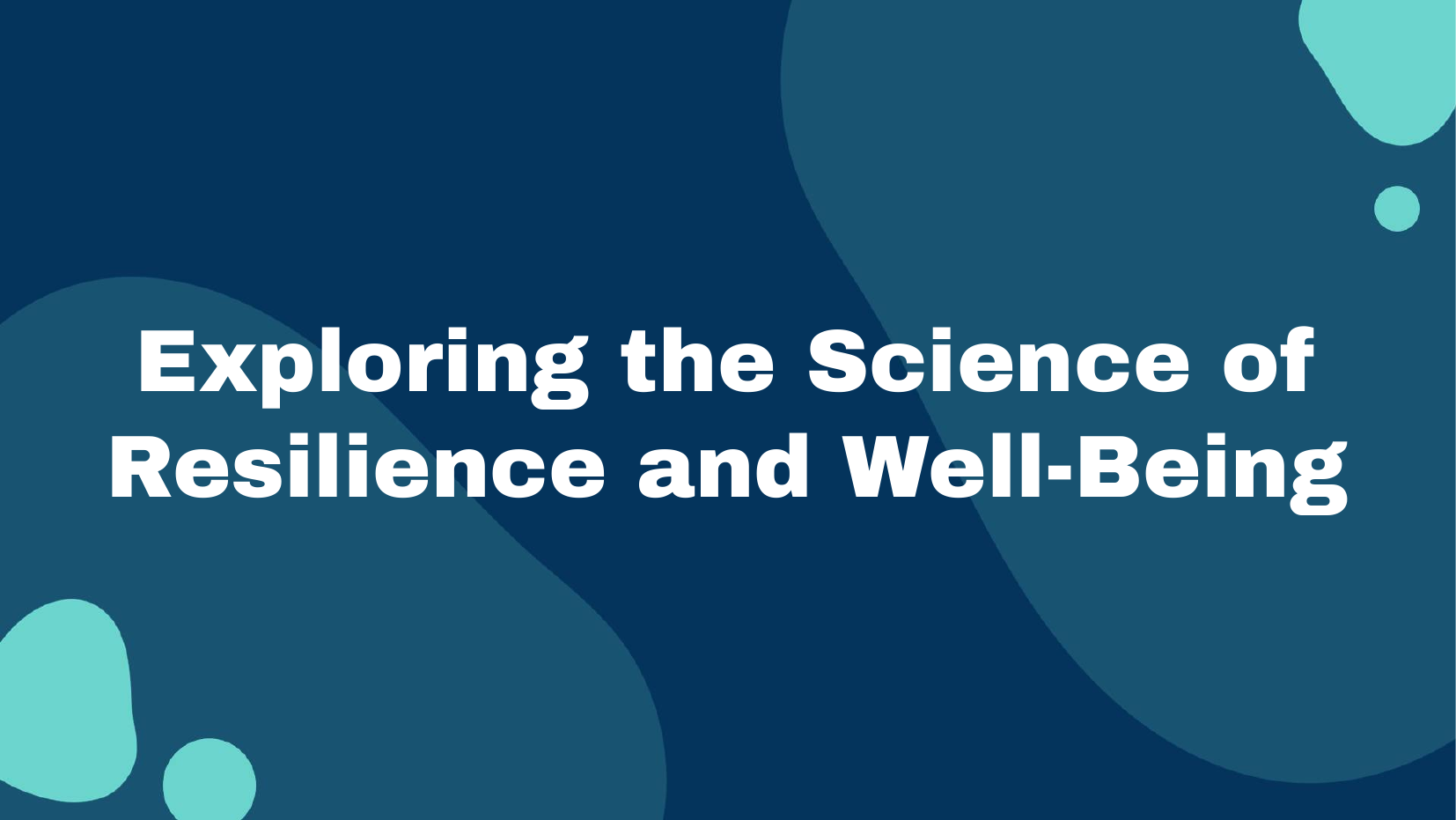

# Exploring the Science of Resilience and Well-Being